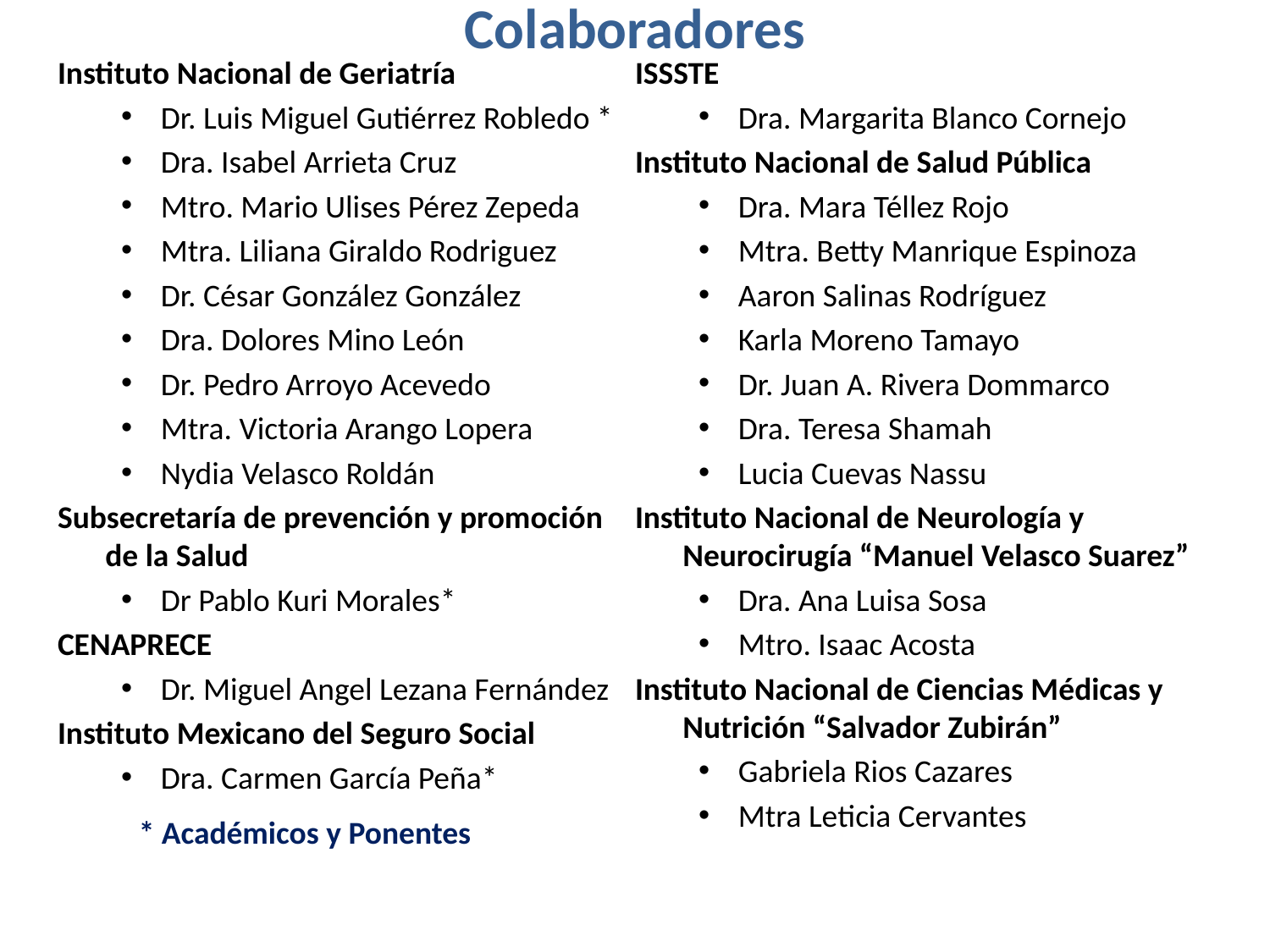

# Colaboradores
Instituto Nacional de Geriatría
Dr. Luis Miguel Gutiérrez Robledo *
Dra. Isabel Arrieta Cruz
Mtro. Mario Ulises Pérez Zepeda
Mtra. Liliana Giraldo Rodriguez
Dr. César González González
Dra. Dolores Mino León
Dr. Pedro Arroyo Acevedo
Mtra. Victoria Arango Lopera
Nydia Velasco Roldán
Subsecretaría de prevención y promoción de la Salud
Dr Pablo Kuri Morales*
CENAPRECE
Dr. Miguel Angel Lezana Fernández
Instituto Mexicano del Seguro Social
Dra. Carmen García Peña*
ISSSTE
Dra. Margarita Blanco Cornejo
Instituto Nacional de Salud Pública
Dra. Mara Téllez Rojo
Mtra. Betty Manrique Espinoza
Aaron Salinas Rodríguez
Karla Moreno Tamayo
Dr. Juan A. Rivera Dommarco
Dra. Teresa Shamah
Lucia Cuevas Nassu
Instituto Nacional de Neurología y Neurocirugía “Manuel Velasco Suarez”
Dra. Ana Luisa Sosa
Mtro. Isaac Acosta
Instituto Nacional de Ciencias Médicas y Nutrición “Salvador Zubirán”
Gabriela Rios Cazares
Mtra Leticia Cervantes
* Académicos y Ponentes